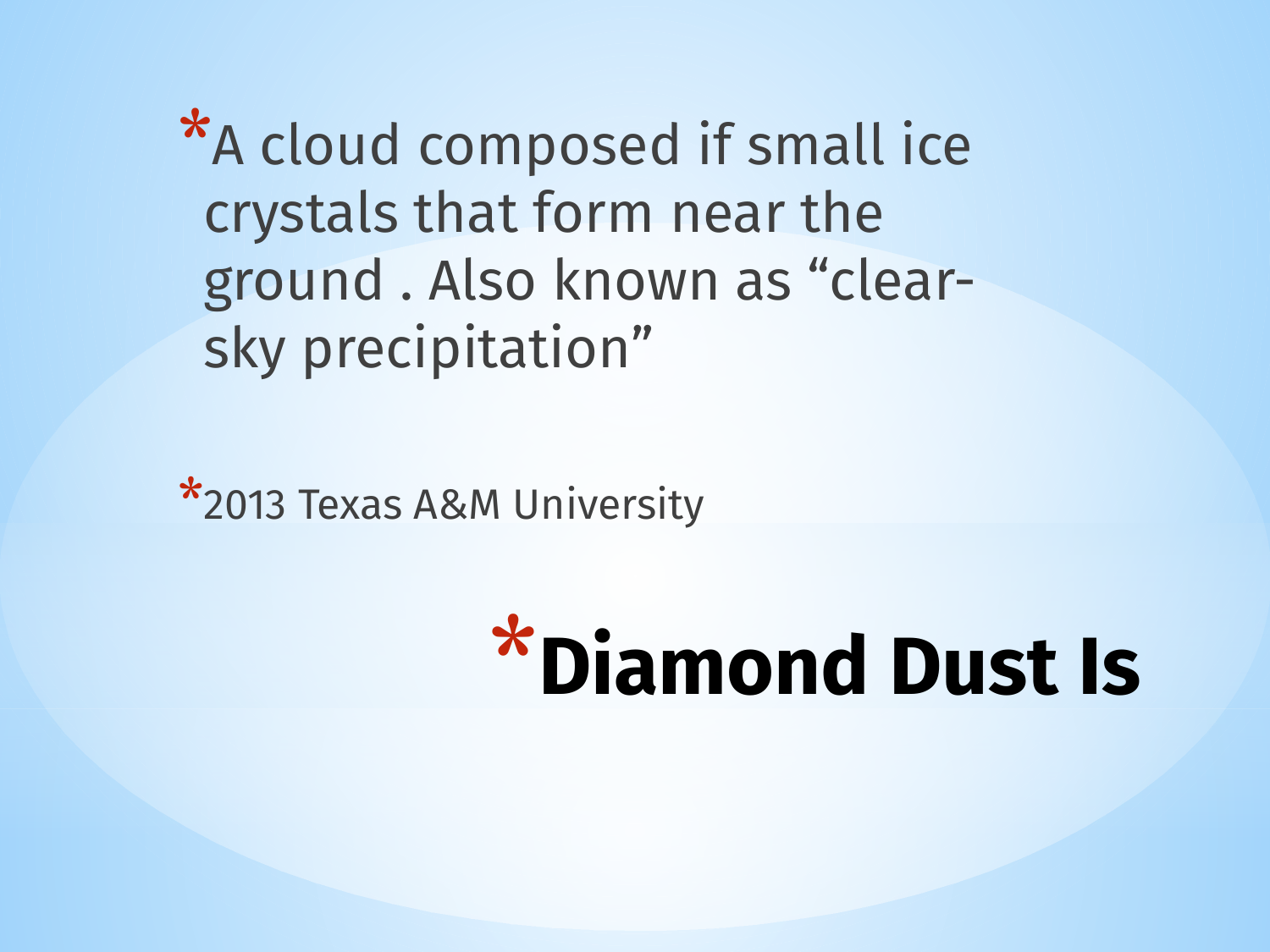

A cloud composed if small ice crystals that form near the ground . Also known as “clear-sky precipitation”

2013 Texas A&M University
# Diamond Dust Is